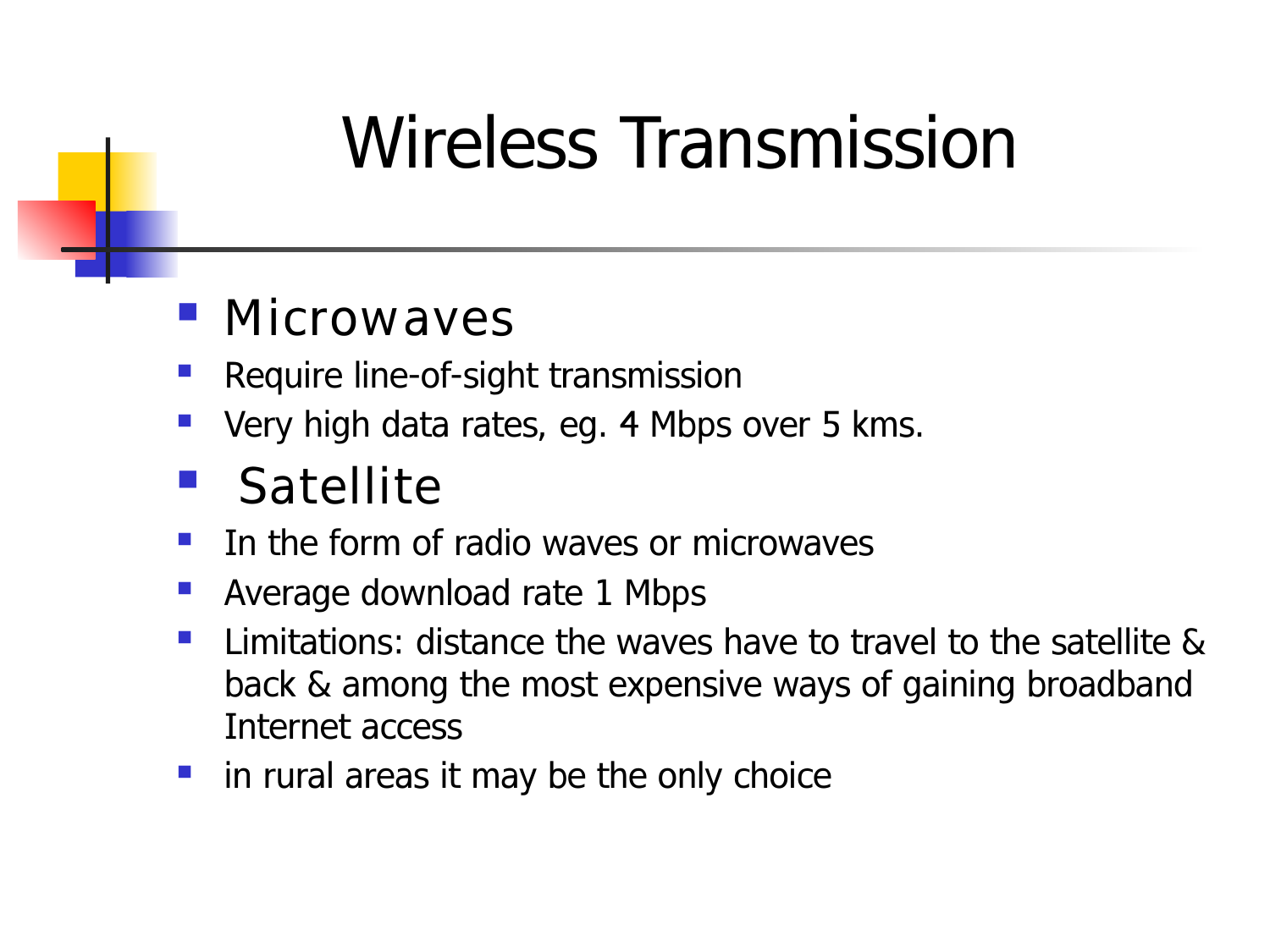

# Wireless Transmission
Microwaves
Require line-of-sight transmission
Very high data rates, eg. 4 Mbps over 5 kms.
 Satellite
In the form of radio waves or microwaves
Average download rate 1 Mbps
Limitations: distance the waves have to travel to the satellite & back & among the most expensive ways of gaining broadband Internet access
in rural areas it may be the only choice